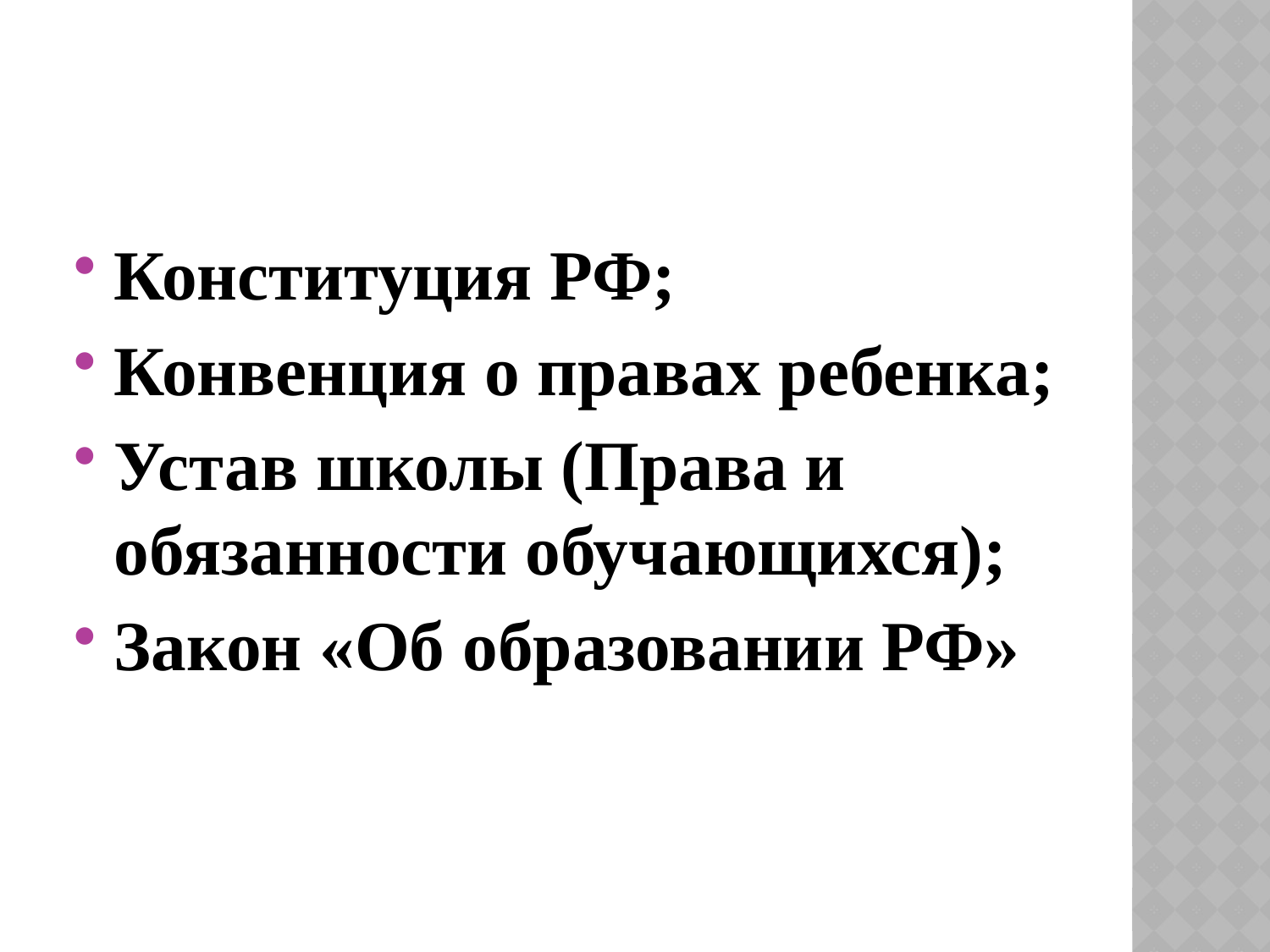

#
Конституция РФ;
Конвенция о правах ребенка;
Устав школы (Права и обязанности обучающихся);
Закон «Об образовании РФ»